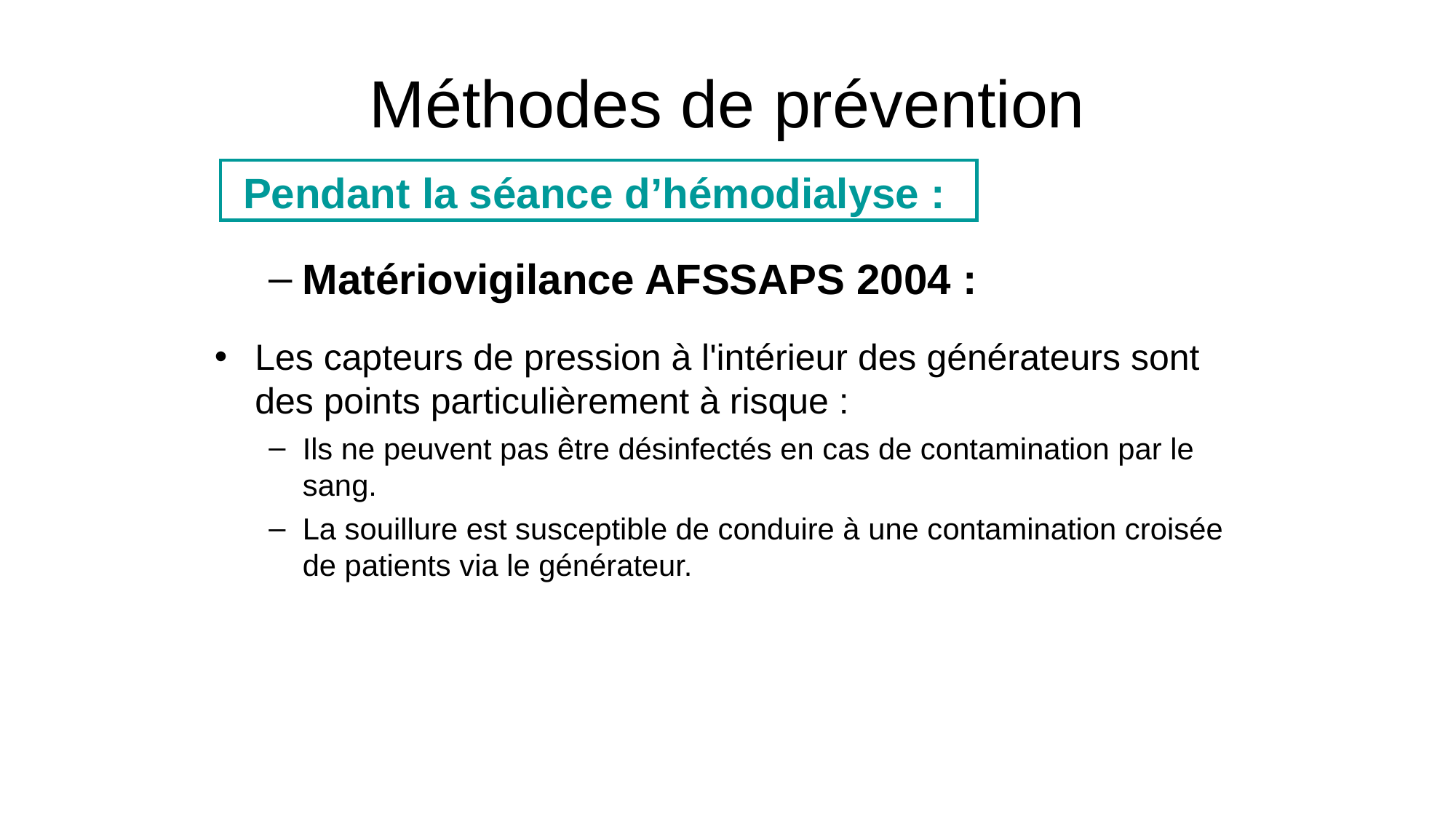

Méthodes de prévention
 Pendant la séance d’hémodialyse :

Matériovigilance AFSSAPS 2004 :

Les capteurs de pression à l'intérieur des générateurs sont des points particulièrement à risque :
Ils ne peuvent pas être désinfectés en cas de contamination par le sang.
La souillure est susceptible de conduire à une contamination croisée de patients via le générateur.